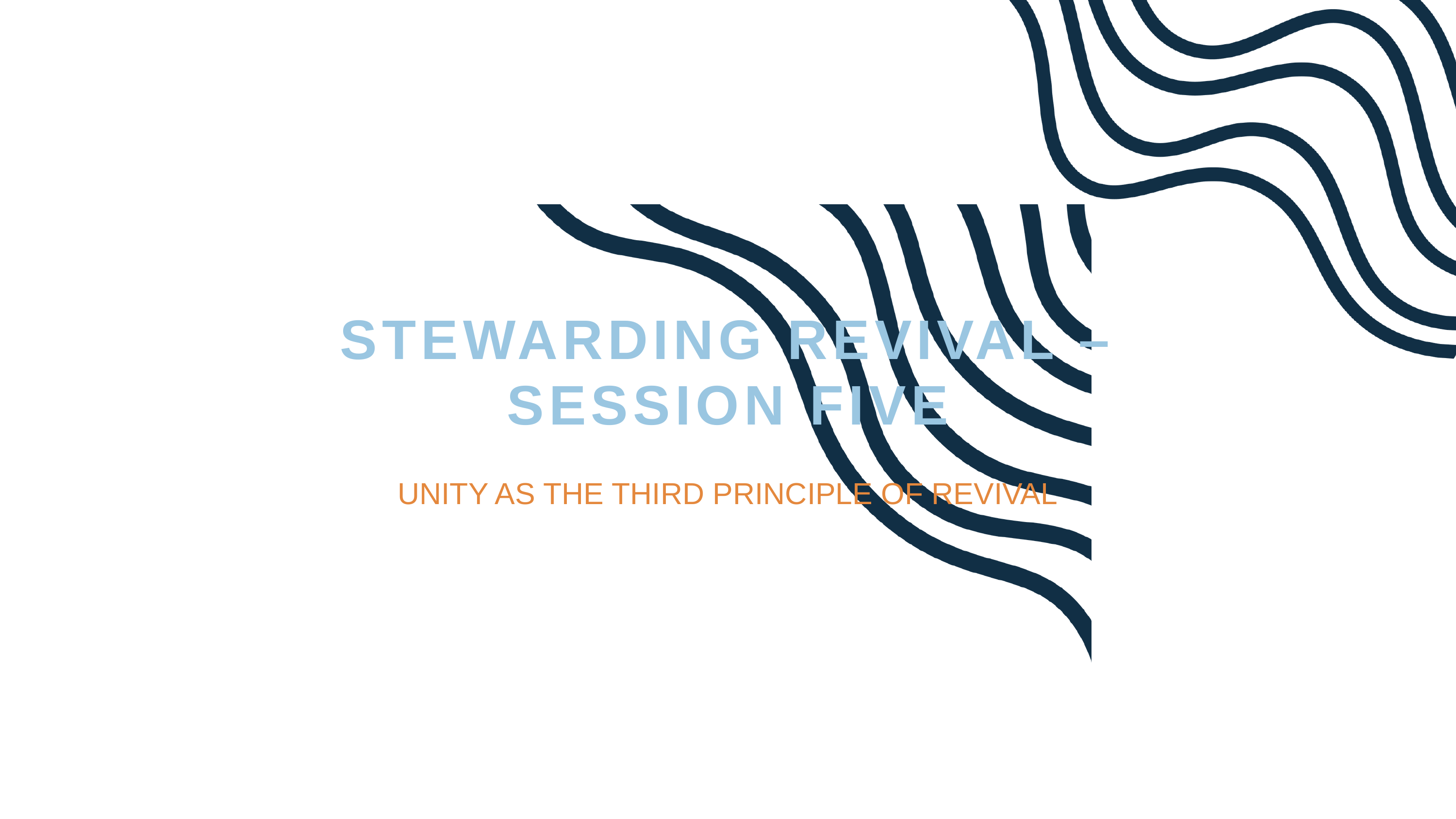

STEWARDING REVIVAL – SESSION FIVE
UNITY AS THE THIRD PRINCIPLE OF REVIVAL